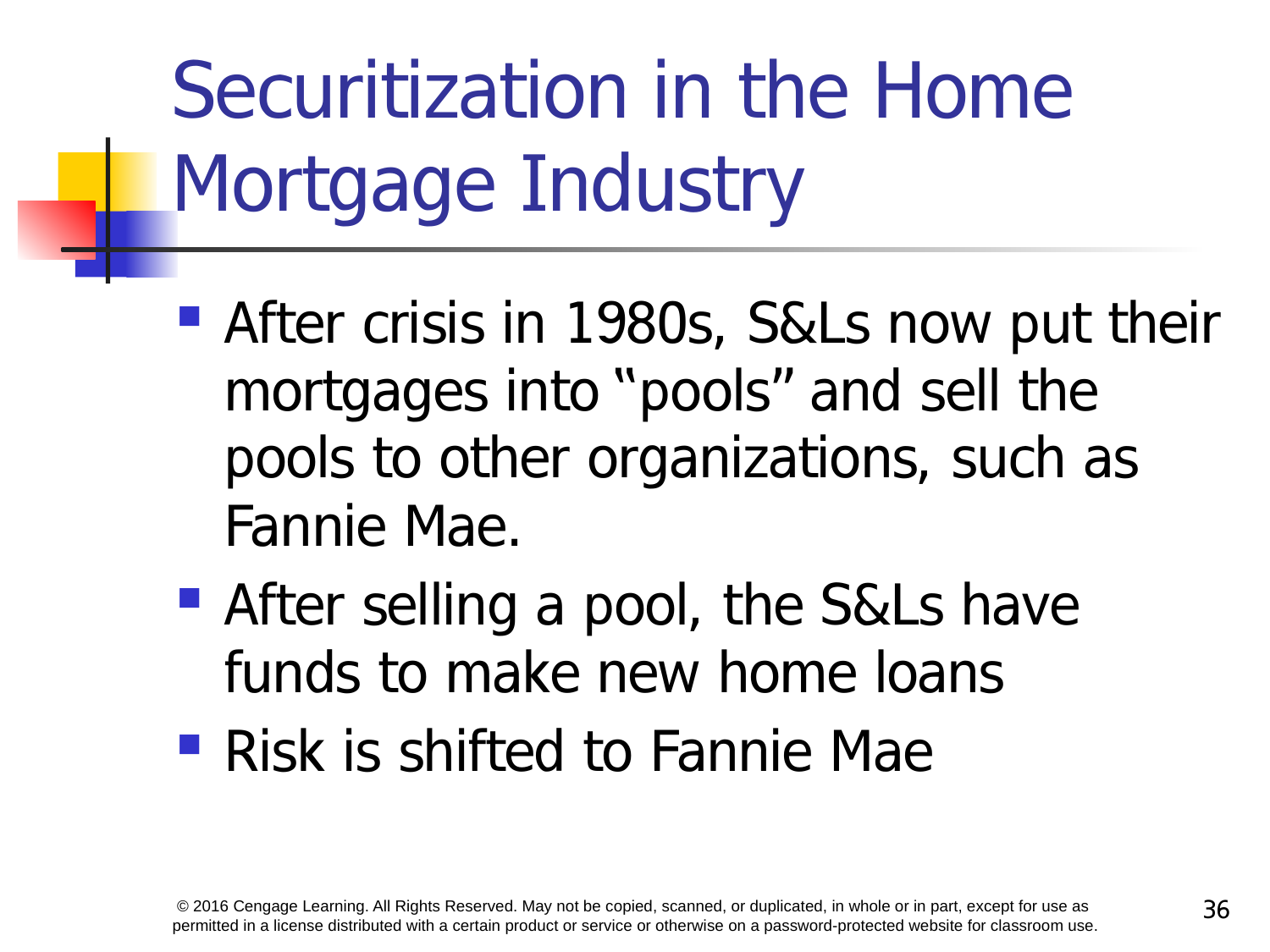

# Securitization in the Home Mortgage Industry
After crisis in 1980s, S&Ls now put their mortgages into “pools” and sell the pools to other organizations, such as Fannie Mae.
After selling a pool, the S&Ls have funds to make new home loans
Risk is shifted to Fannie Mae

36